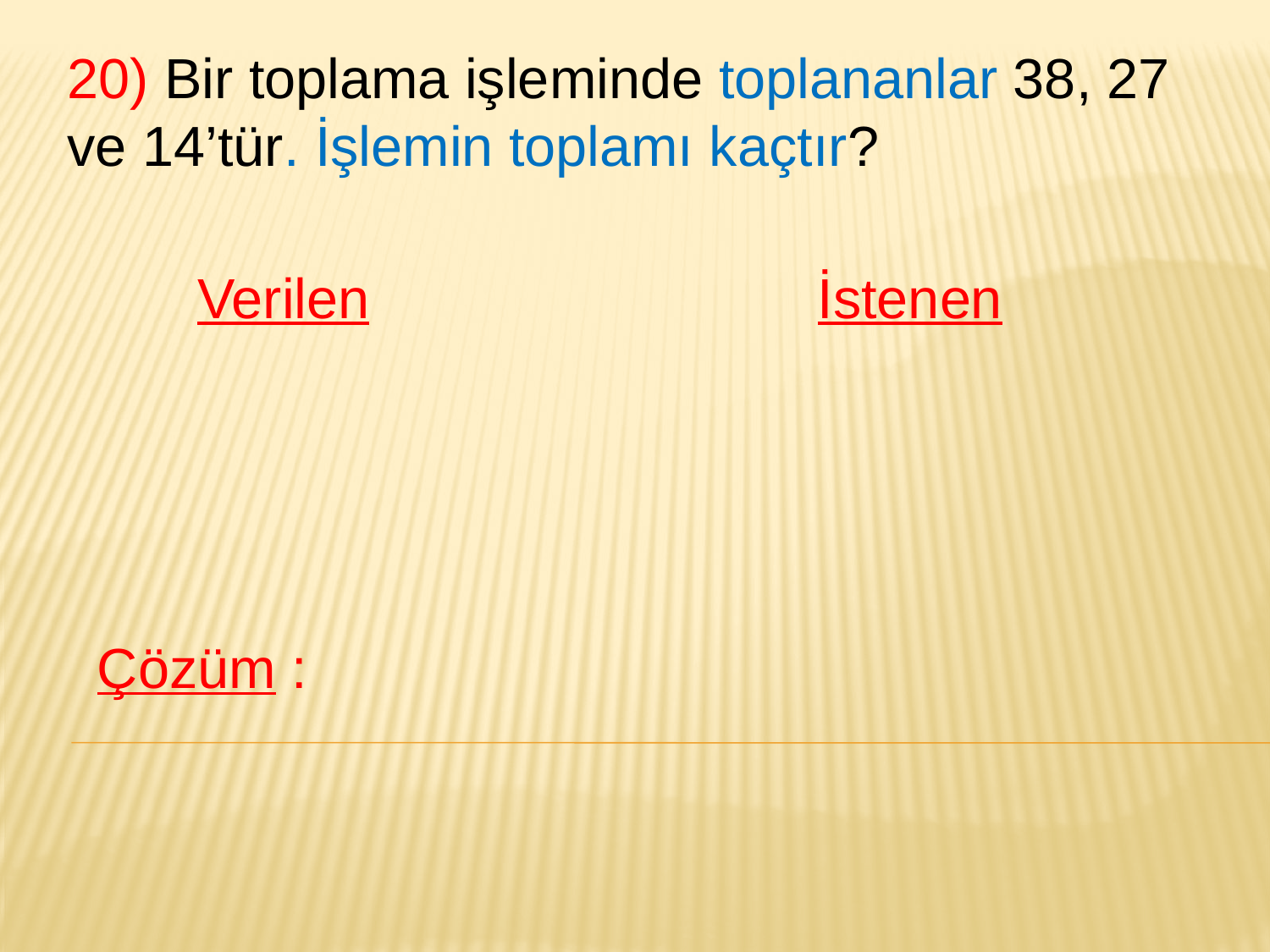

20) Bir toplama işleminde toplananlar 38, 27 ve 14’tür. İşlemin toplamı kaçtır?

Verilen
İstenen
Çözüm :